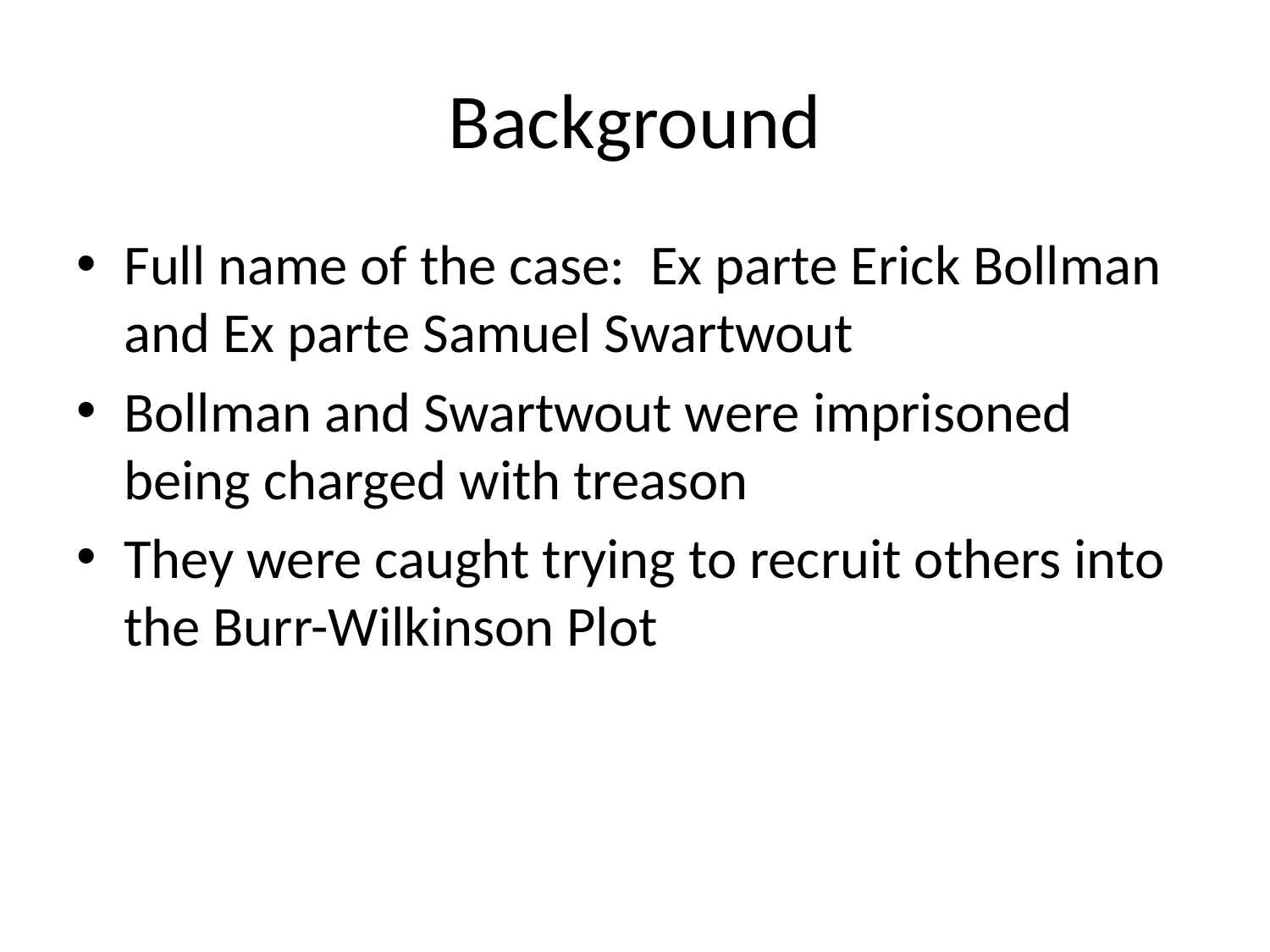

# Background
Full name of the case:  Ex parte Erick Bollman and Ex parte Samuel Swartwout
Bollman and Swartwout were imprisoned being charged with treason
They were caught trying to recruit others into the Burr-Wilkinson Plot